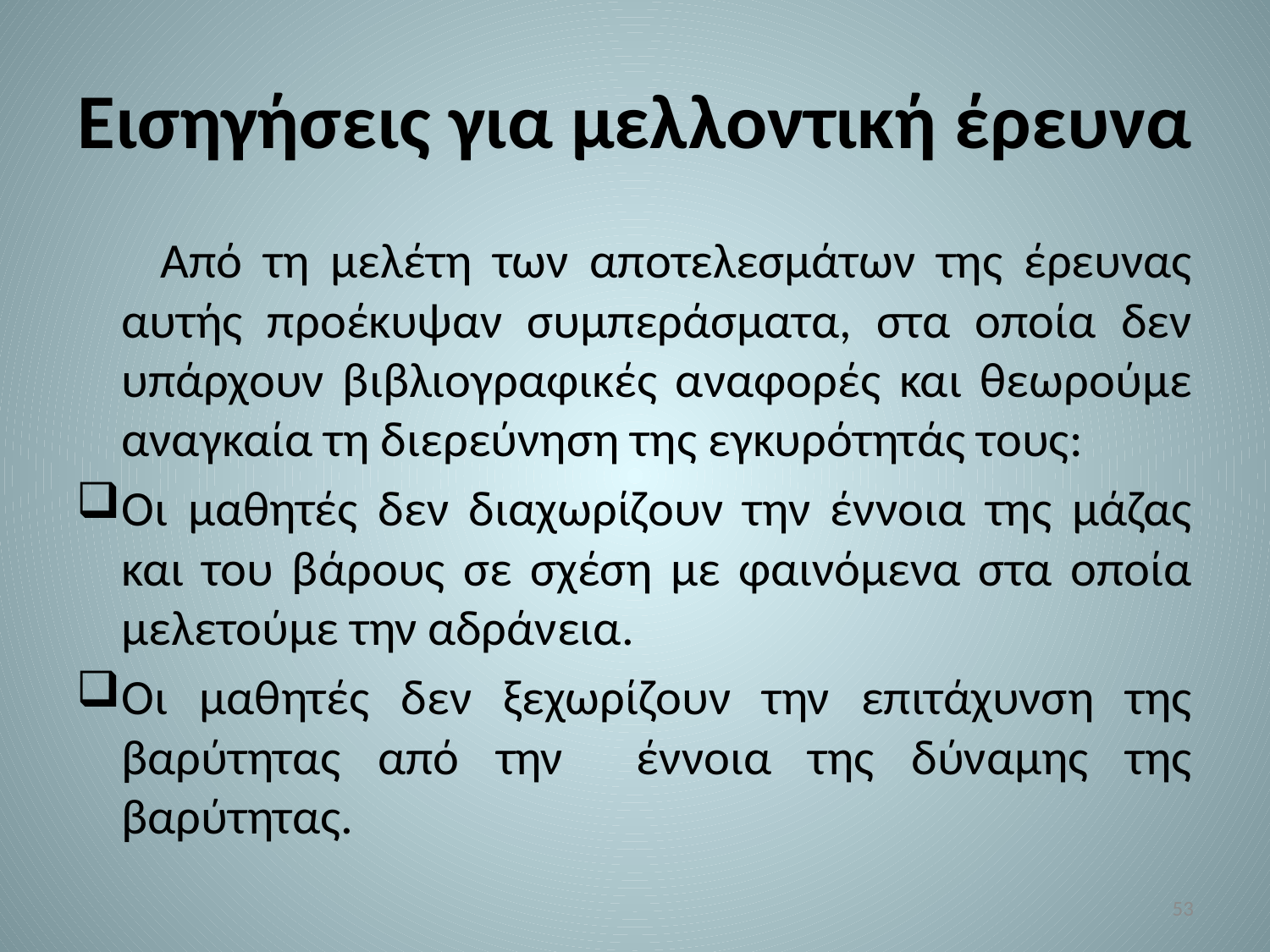

# Εισηγήσεις για μελλοντική έρευνα
    Από τη μελέτη των αποτελεσμάτων της έρευνας αυτής προέκυψαν συμπεράσματα, στα οποία δεν υπάρχουν βιβλιογραφικές αναφορές και θεωρούμε αναγκαία τη διερεύνηση της εγκυρότητάς τους:
Οι μαθητές δεν διαχωρίζουν την έννοια της μάζας και του βάρους σε σχέση με φαινόμενα στα οποία μελετούμε την αδράνεια.
Οι μαθητές δεν ξεχωρίζουν την επιτάχυνση της βαρύτητας από την  έννοια της δύναμης της βαρύτητας.
53